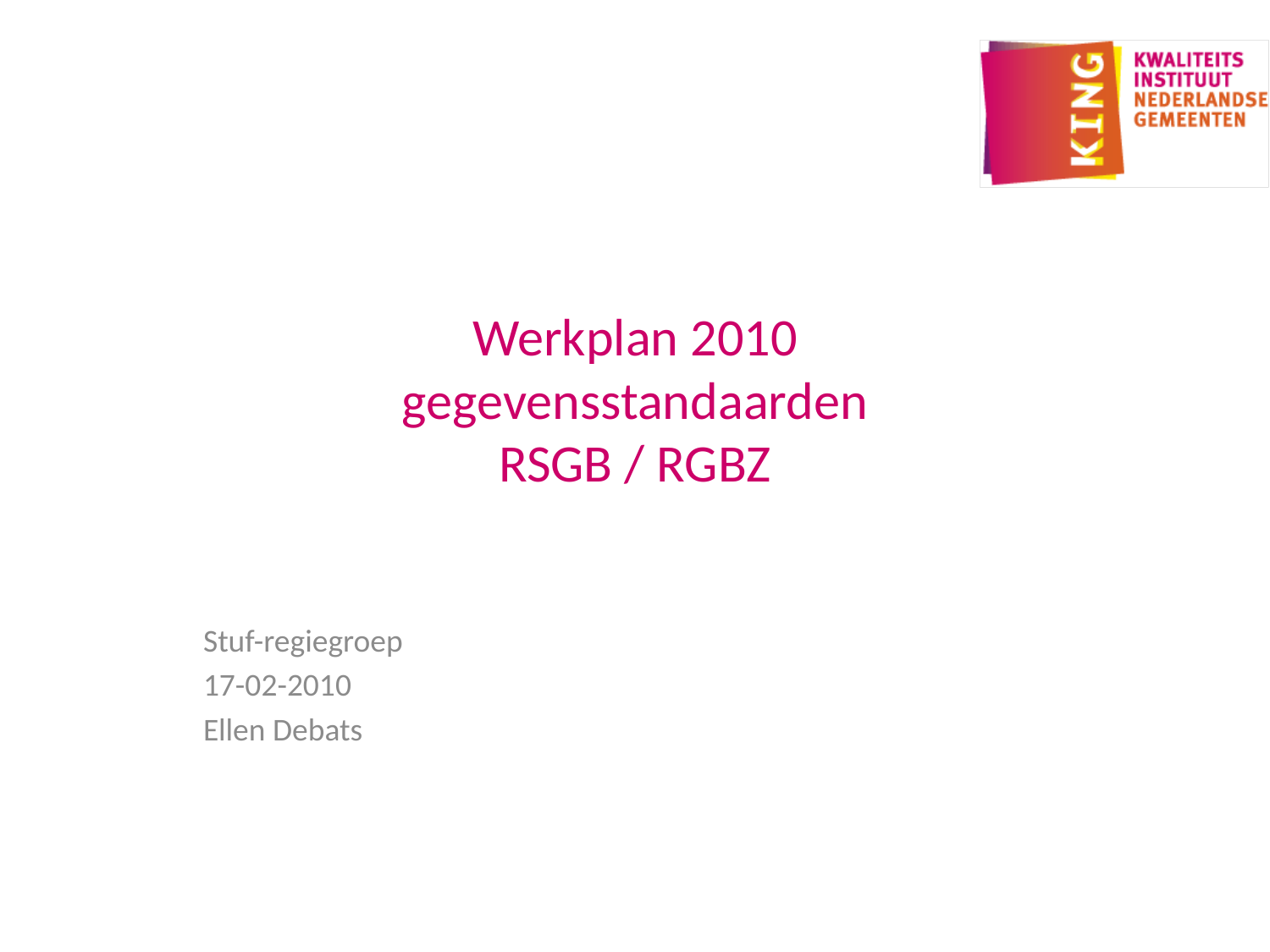

# Werkplan 2010 gegevensstandaarden RSGB / RGBZ

Stuf-regiegroep
17-02-2010
Ellen Debats